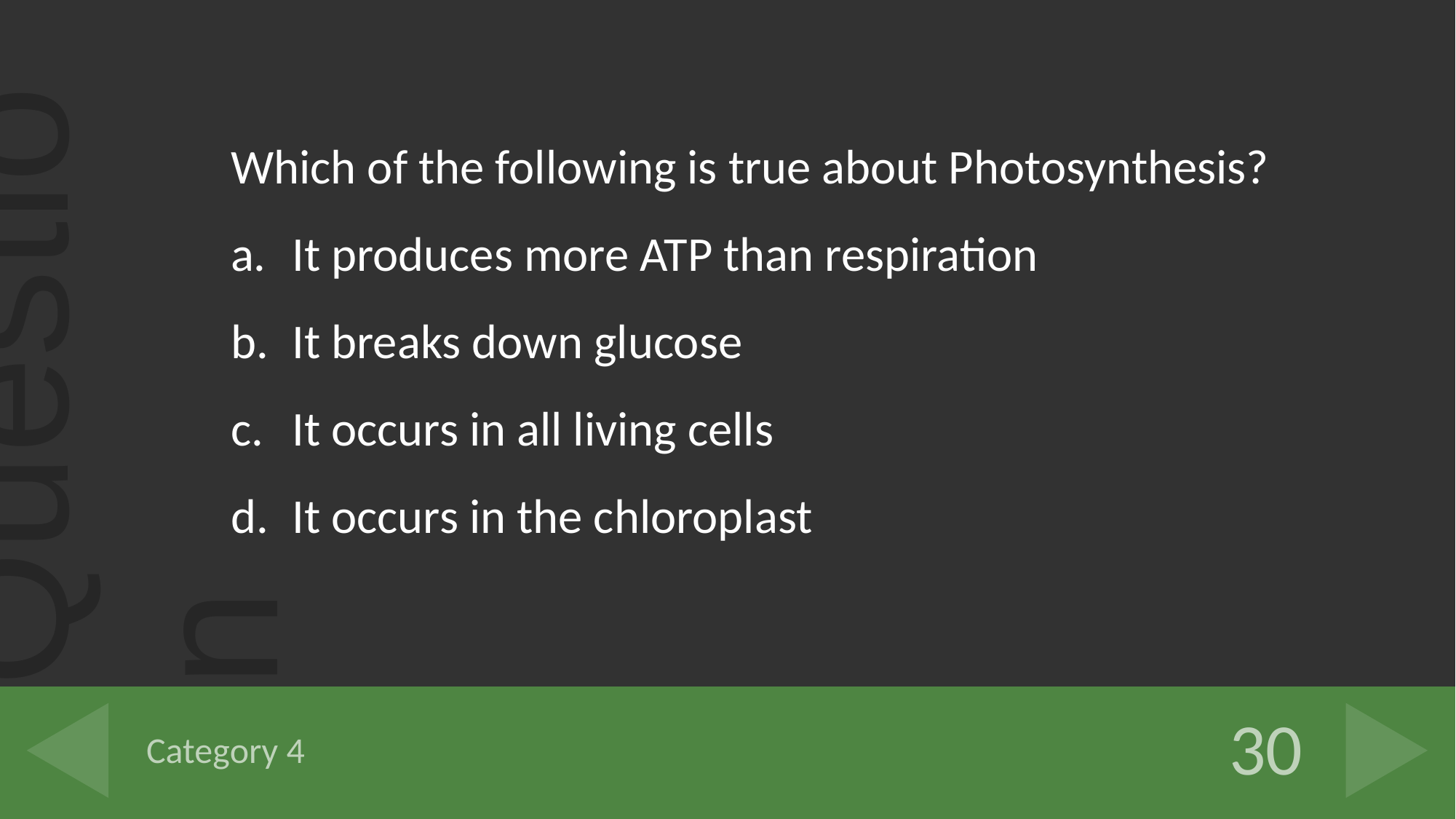

Which of the following is true about Photosynthesis?
It produces more ATP than respiration
It breaks down glucose
It occurs in all living cells
It occurs in the chloroplast
# Category 4
30